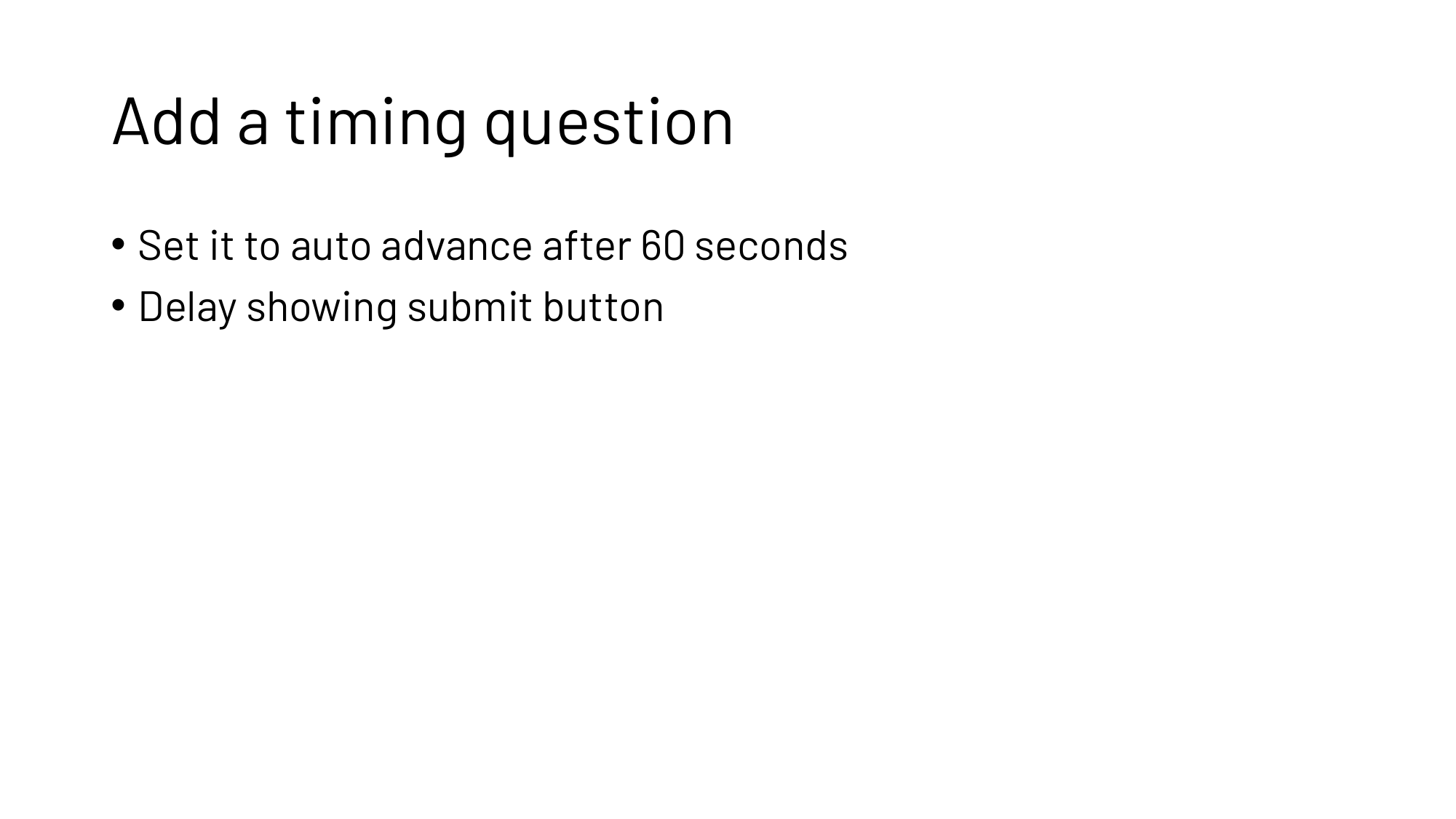

# Add a timing question
Set it to auto advance after 60 seconds
Delay showing submit button